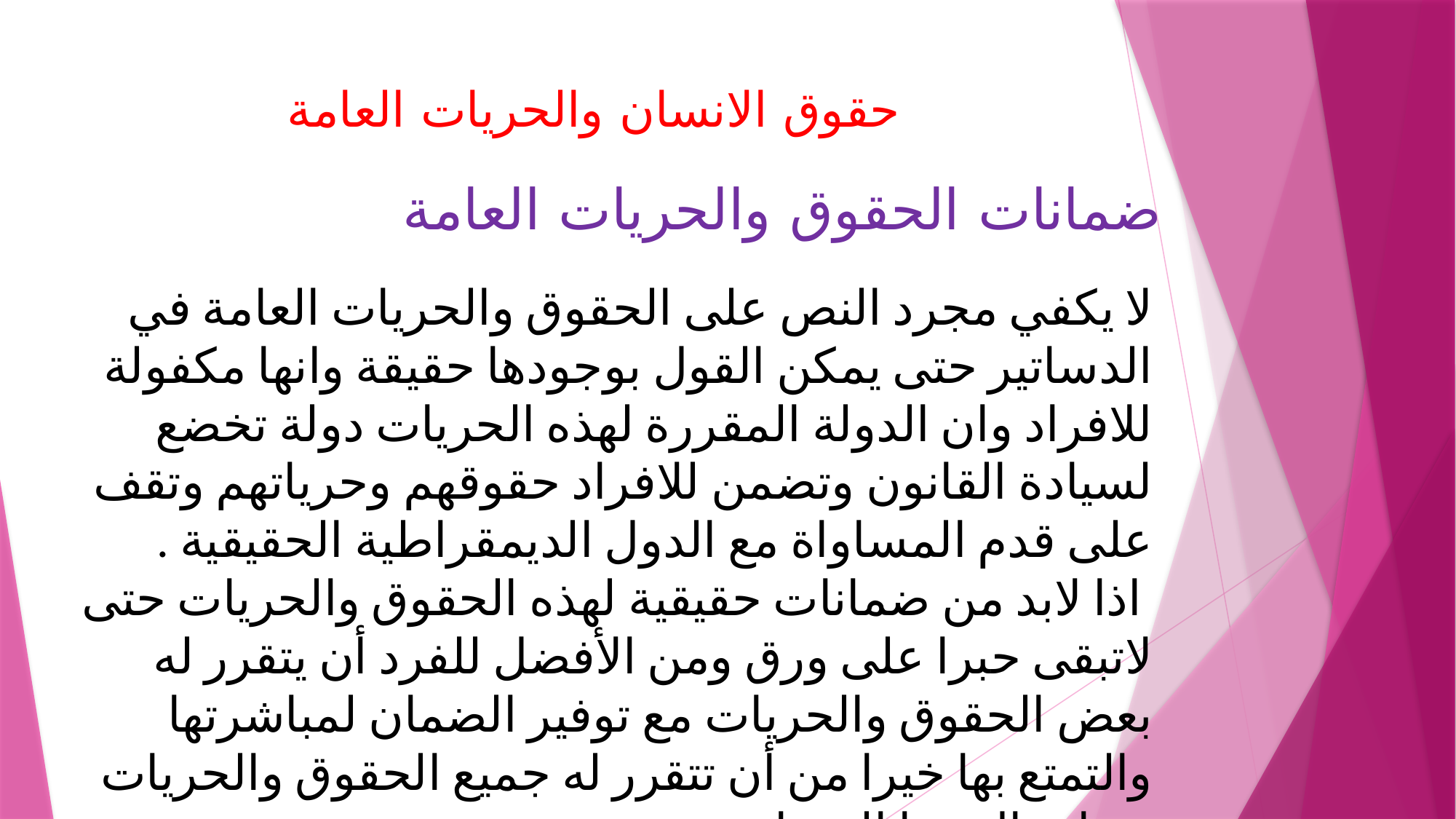

# حقوق الانسان والحريات العامة
ضمانات الحقوق والحريات العامة
لا يكفي مجرد النص على الحقوق والحريات العامة في الدساتير حتى يمكن القول بوجودها حقيقة وانها مكفولة للافراد وان الدولة المقررة لهذه الحريات دولة تخضع لسيادة القانون وتضمن للافراد حقوقهم وحرياتهم وتقف على قدم المساواة مع الدول الديمقراطية الحقيقية .
 اذا لابد من ضمانات حقيقية لهذه الحقوق والحريات حتى لاتبقى حبرا على ورق ومن الأفضل للفرد أن يتقرر له بعض الحقوق والحريات مع توفير الضمان لمباشرتها والتمتع بها خيرا من أن تتقرر له جميع الحقوق والحريات مع اهمال هذا الضمان .